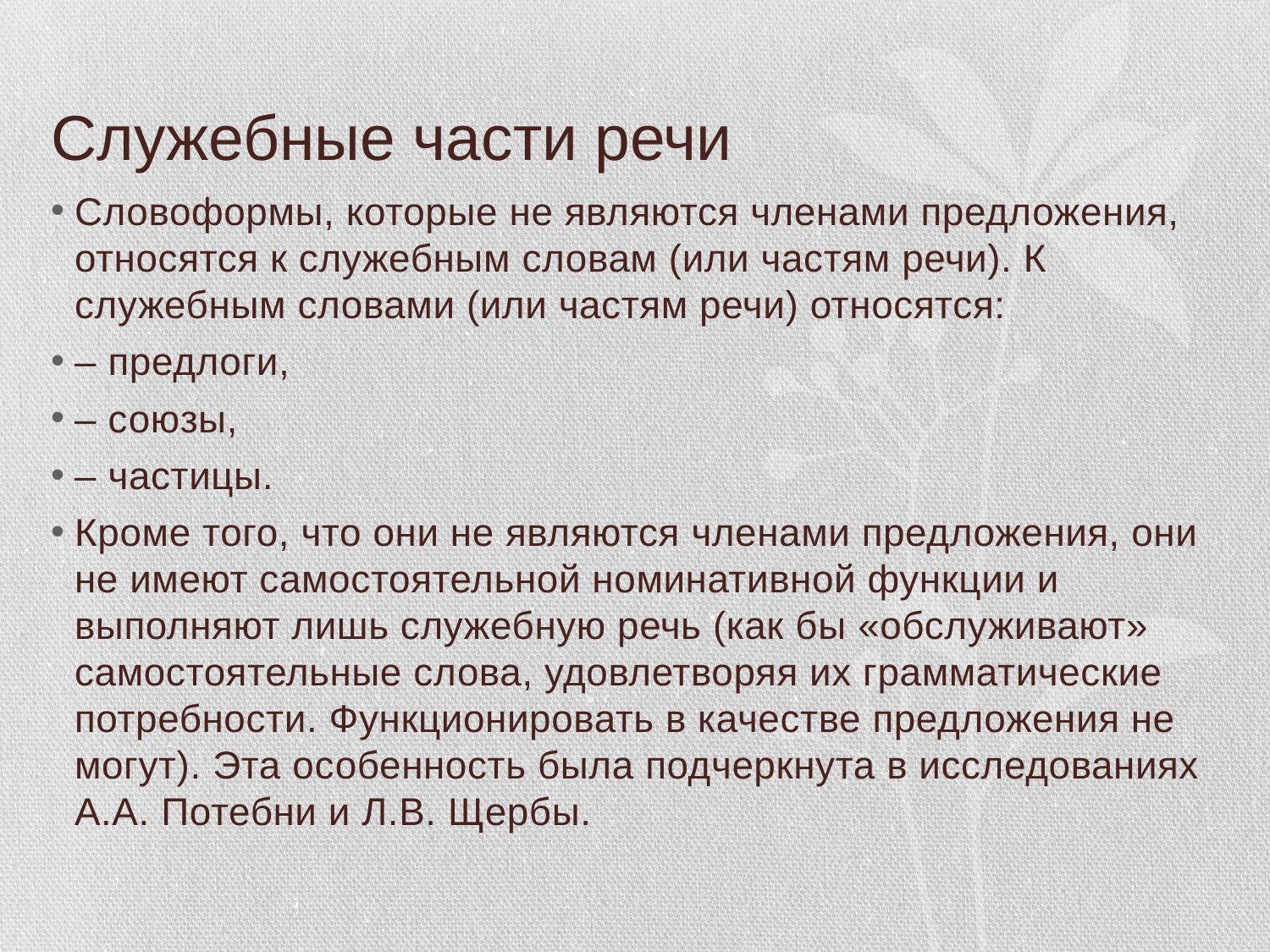

# Служебные части речи
Словоформы, которые не являются членами предложения, относятся к служебным словам (или частям речи). К служебным словами (или частям речи) относятся:
– предлоги,
– союзы,
– частицы.
Кроме того, что они не являются членами предложения, они не имеют самостоятельной номинативной функции и выполняют лишь служебную речь (как бы «обслуживают» самостоятельные слова, удовлетворяя их грамматические потребности. Функционировать в качестве предложения не могут). Эта особенность была подчеркнута в исследованиях А.А. Потебни и Л.В. Щербы.